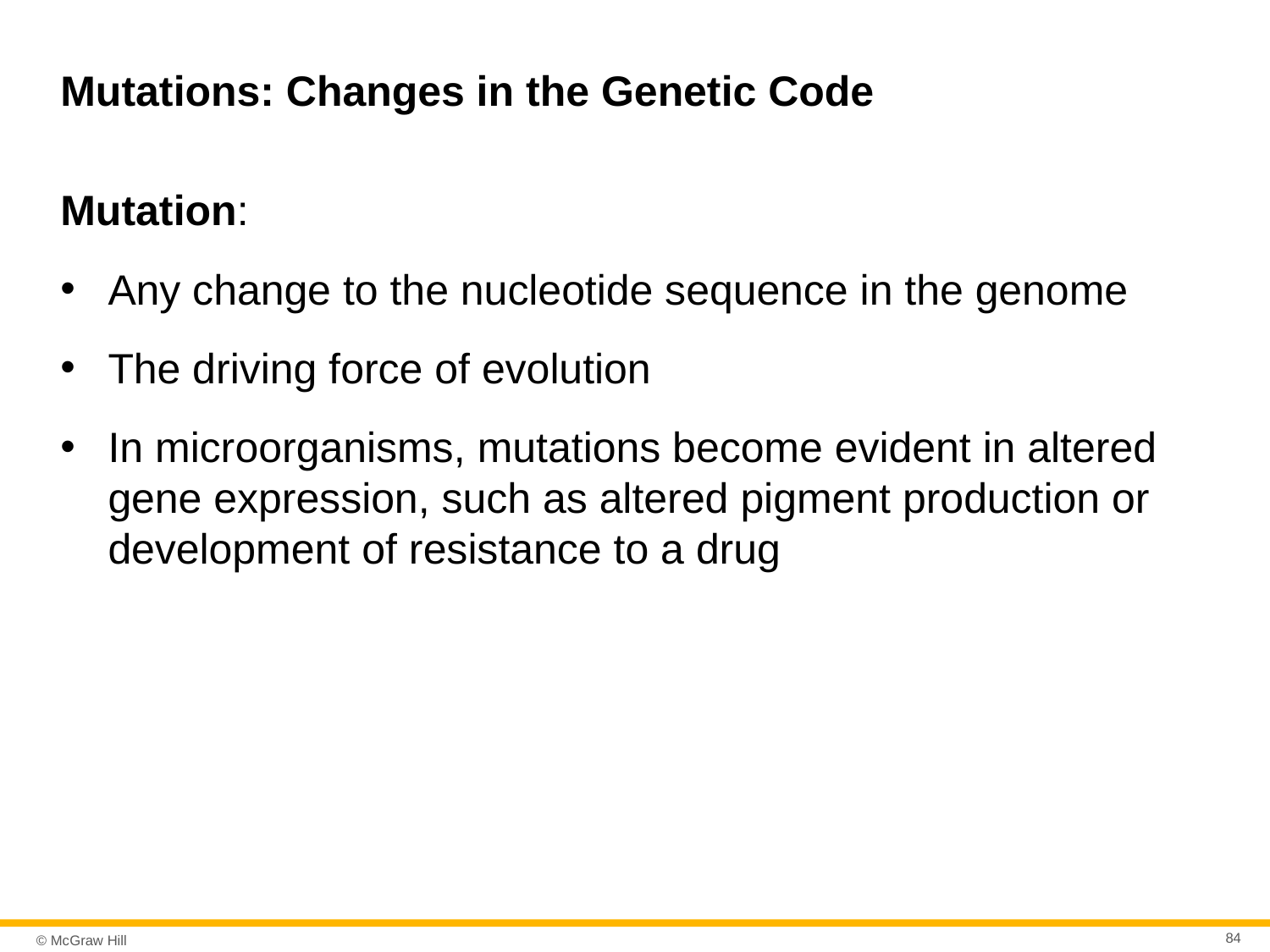

# Mutations: Changes in the Genetic Code
Mutation:
Any change to the nucleotide sequence in the genome
The driving force of evolution
In microorganisms, mutations become evident in altered gene expression, such as altered pigment production or development of resistance to a drug